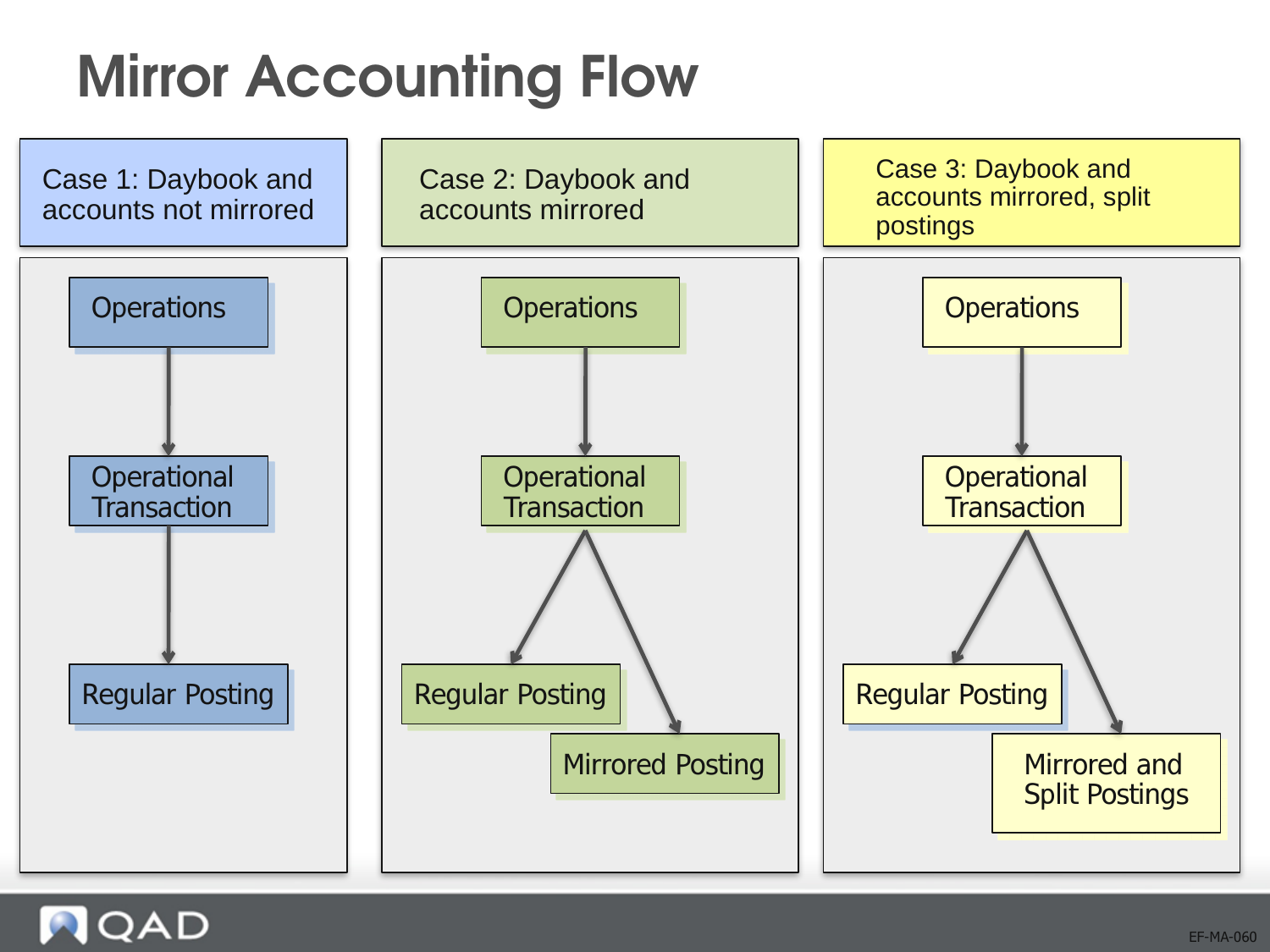

# Mirror Accounting Flow

Case 3: Daybook and
accounts mirrored, split
postings
Case 1: Daybook and accounts not mirrored
Case 2: Daybook and accounts mirrored

Operations

Operations
Operations

Operational Transaction

Operational Transaction

Operational Transaction

Regular Posting

Regular Posting

Regular Posting

Mirrored Posting
Mirrored and
Split Postings
EF-MA-060